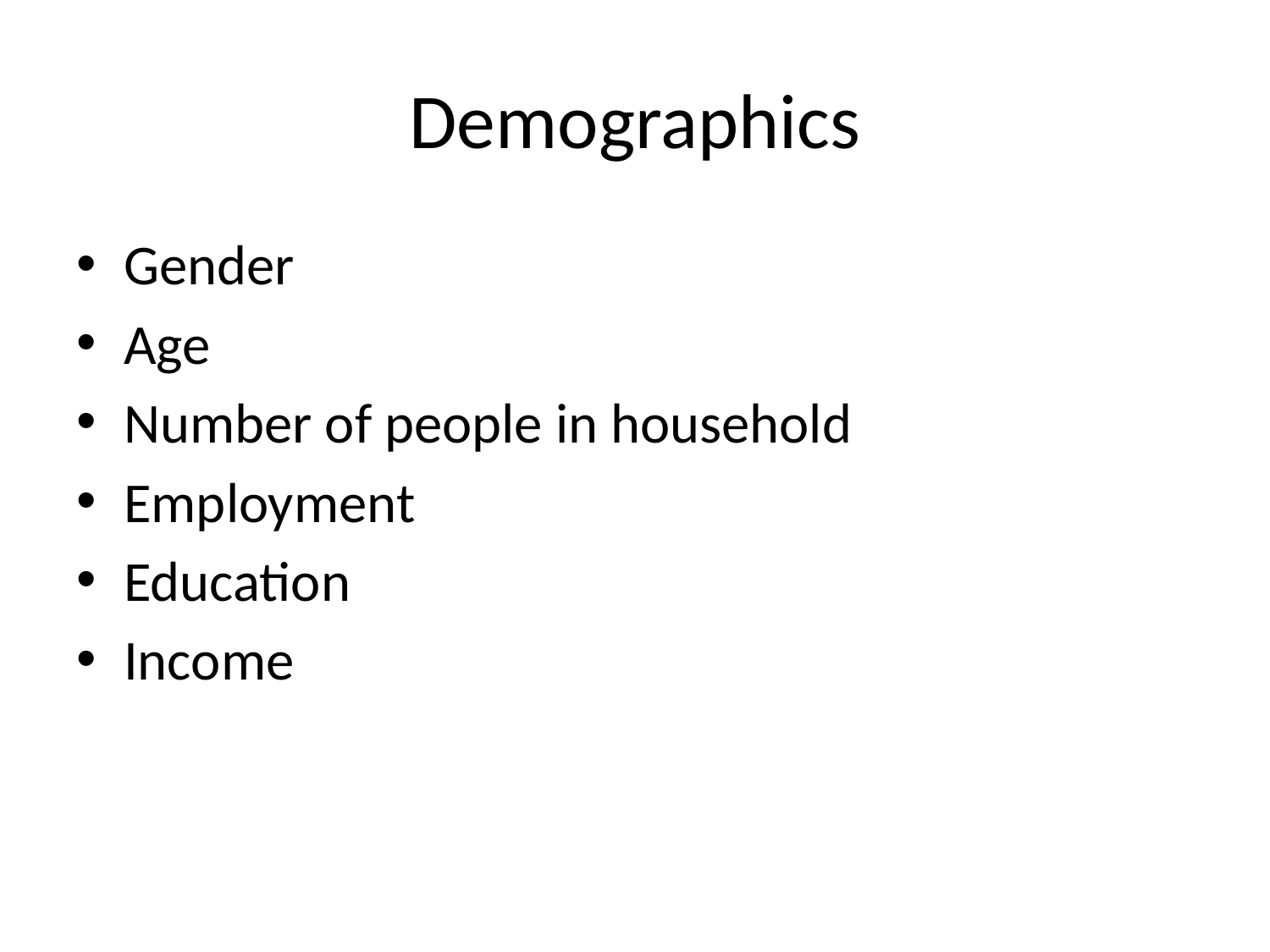

# Demographics
Gender
Age
Number of people in household
Employment
Education
Income